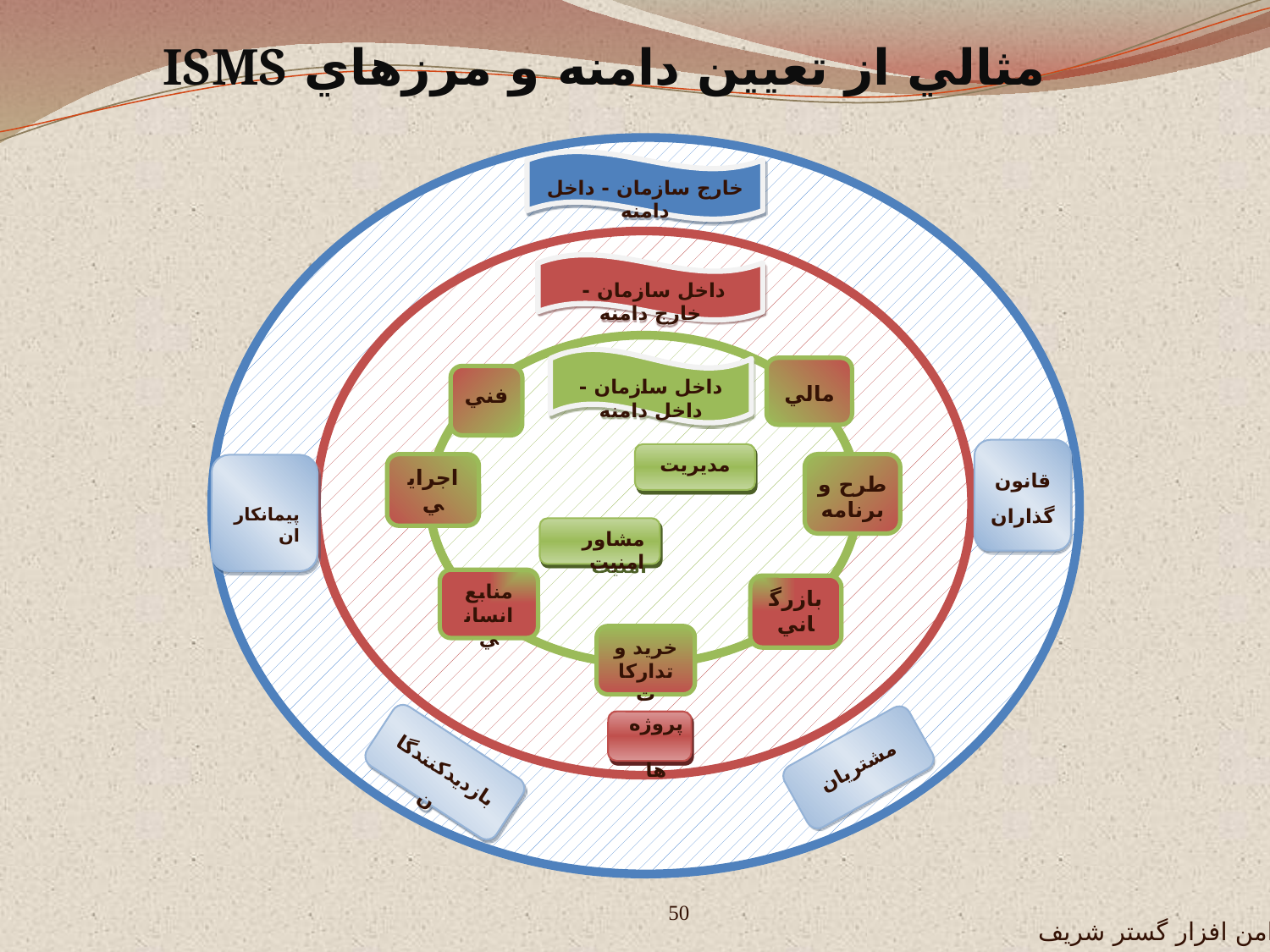

مثالي از تعيين دامنه و مرزهاي ISMS

خارج سازمان - داخل دامنه

داخل سازمان -  خارج دامنه

داخل سازمان - داخل دامنه
مالي
مديريت

طرح و برنامه
قانون گذاران

اجرايي

پيمانکاران

مشاور امنيت

منابع انساني
بازرگاني
خريد و تدارکات

مشتريان

بازديدکنندگان

فني

پروژه ها